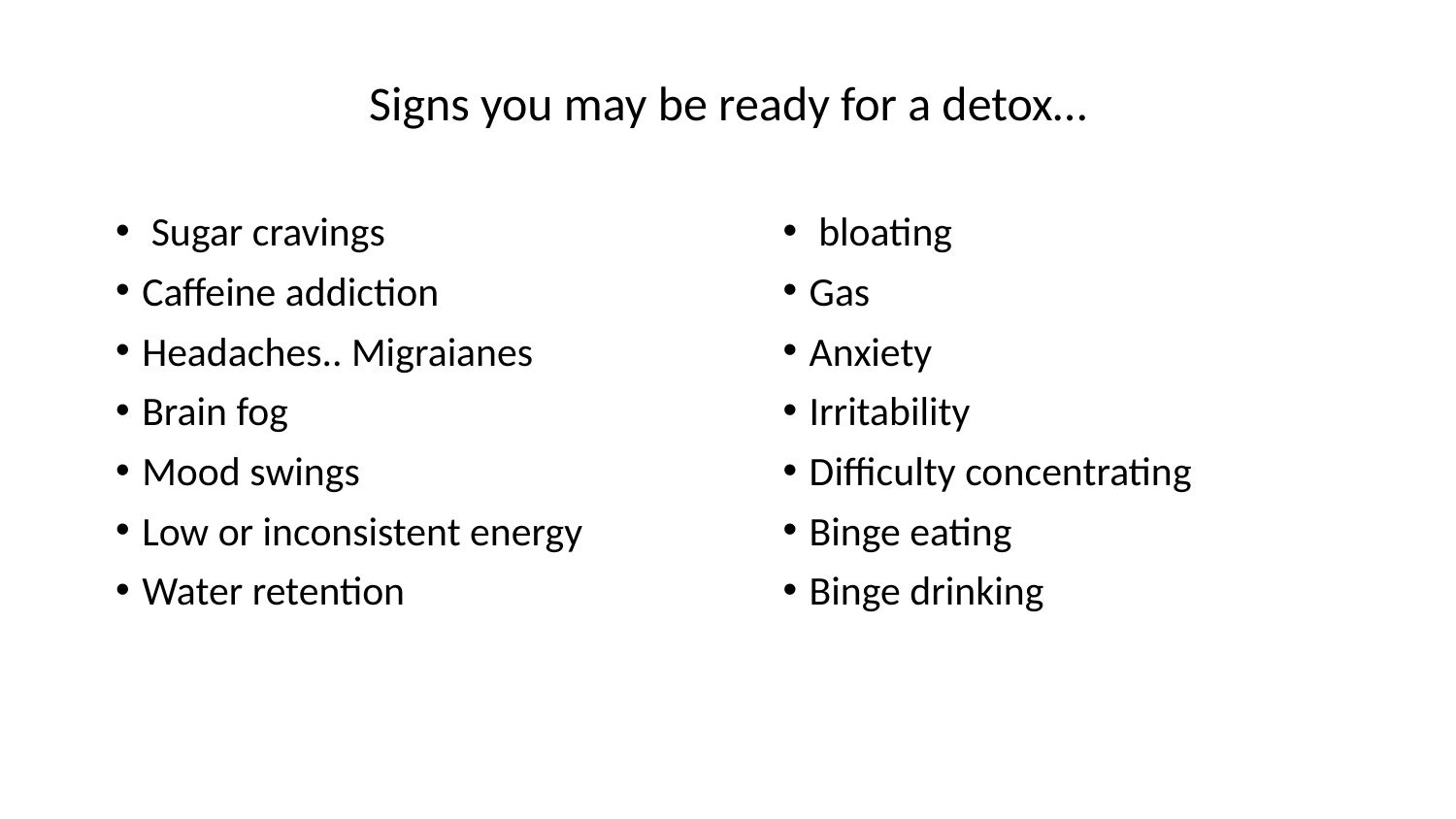

# Signs you may be ready for a detox…
 Sugar cravings
Caffeine addiction
Headaches.. Migraianes
Brain fog
Mood swings
Low or inconsistent energy
Water retention
 bloating
Gas
Anxiety
Irritability
Difficulty concentrating
Binge eating
Binge drinking